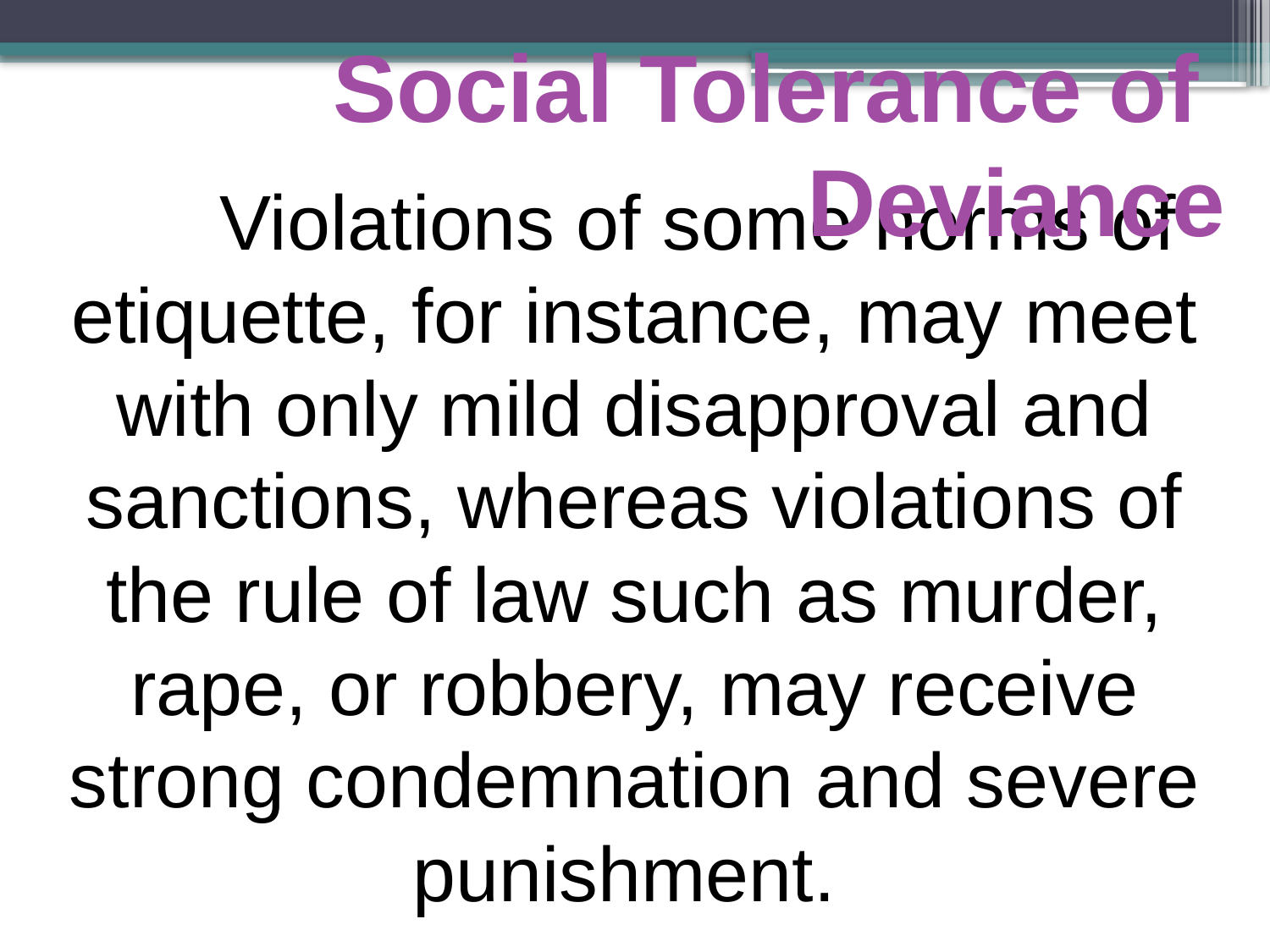

Social Tolerance of  Deviance
	Violations of some norms of etiquette, for instance, may meet with only mild disapproval and sanctions, whereas violations of the rule of law such as murder, rape, or robbery, may receive strong condemnation and severe punishment.